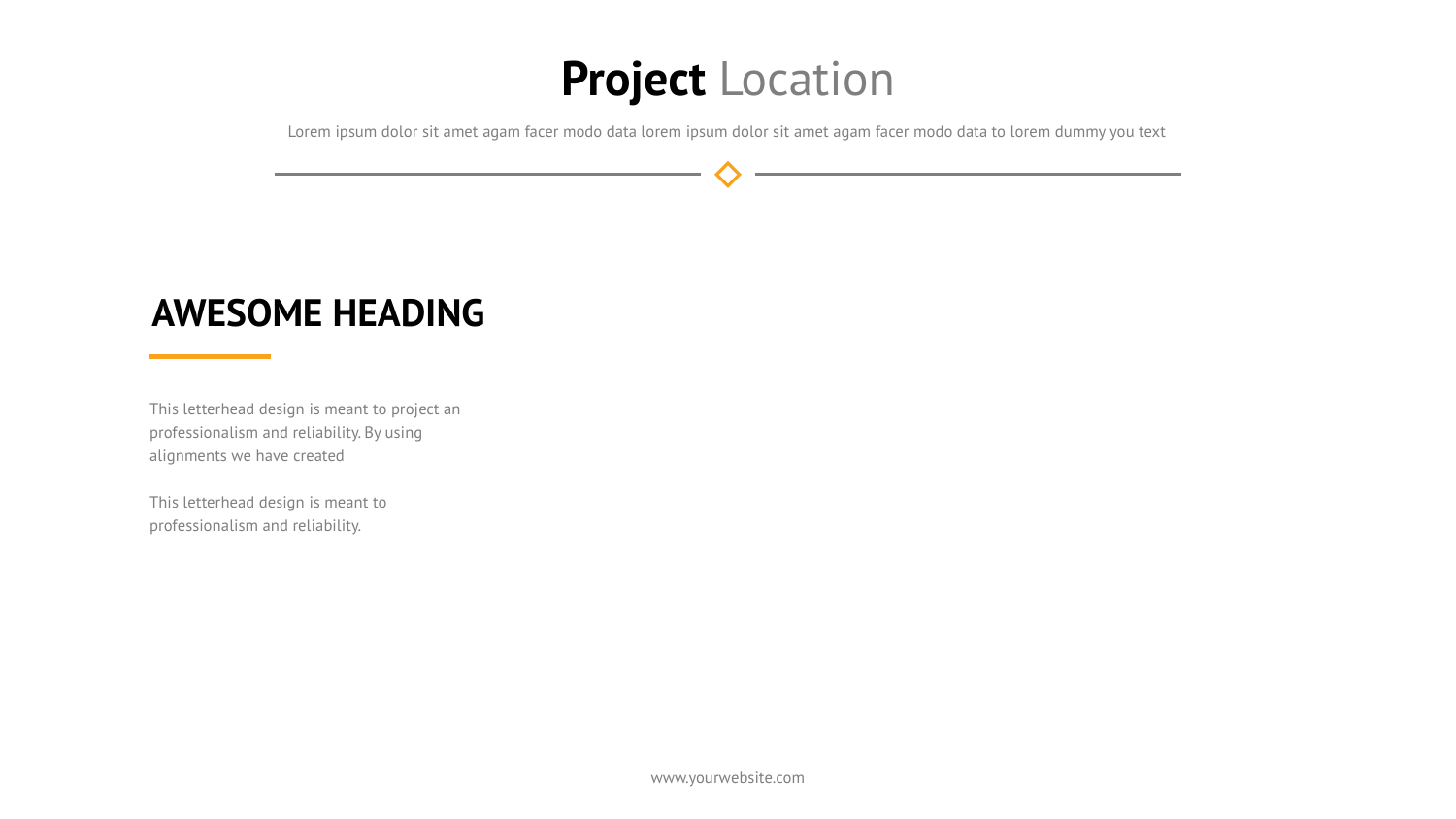

# Project Location
9
Lorem ipsum dolor sit amet agam facer modo data lorem ipsum dolor sit amet agam facer modo data to lorem dummy you text

AWESOME HEADING

This letterhead design is meant to project an professionalism and reliability. By using alignments we have created

This letterhead design is meant to professionalism and reliability.
www.yourwebsite.com